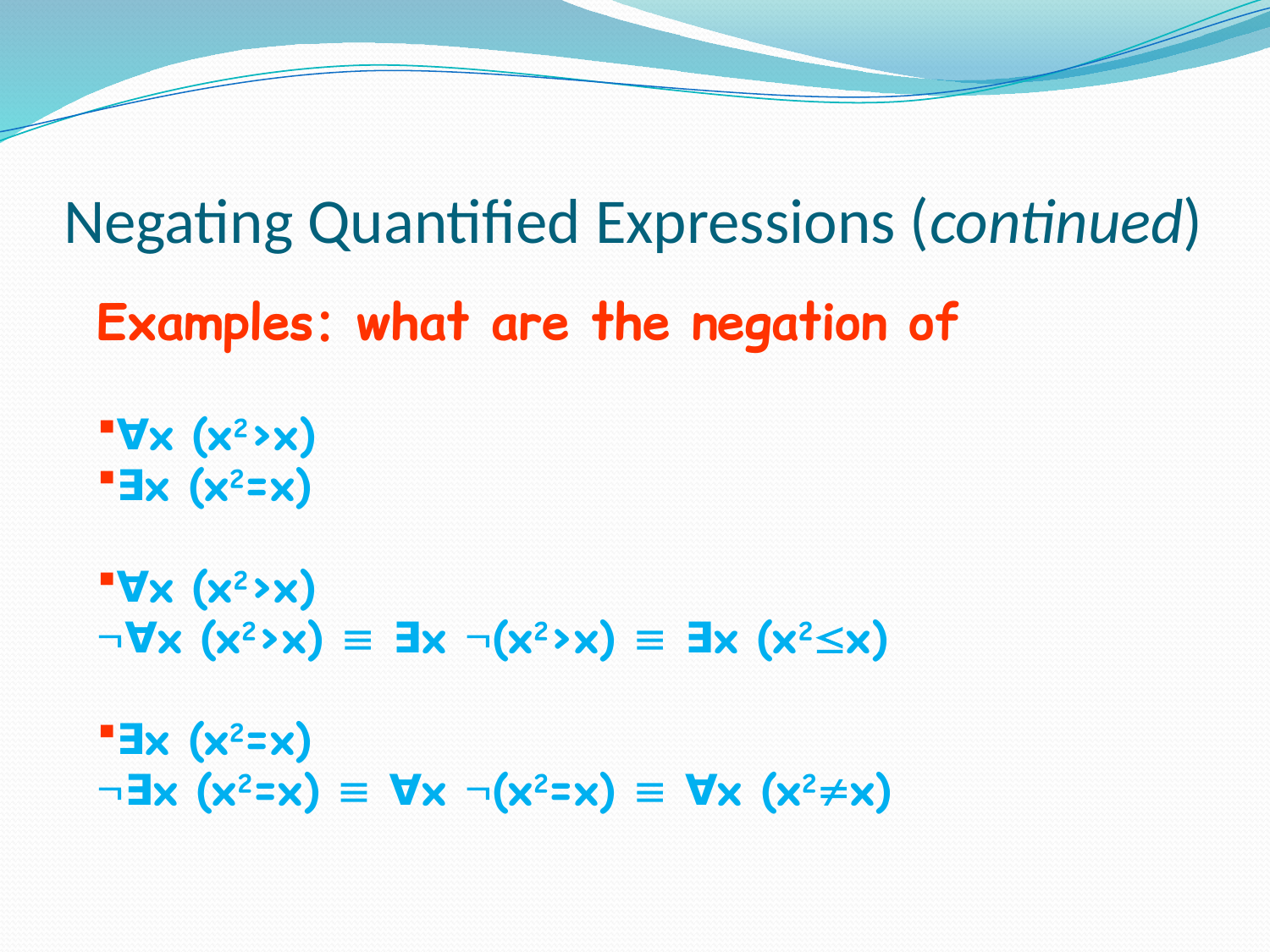

# Negating Quantified Expressions (continued)
Examples: what are the negation of

∀x (x2>x)
∃x (x2=x)

∀x (x2>x)
¬∀x (x2>x) ≡ ∃x ¬(x2>x) ≡ ∃x (x2≤x)

∃x (x2=x)
¬∃x (x2=x) ≡ ∀x ¬(x2=x) ≡ ∀x (x2≠x)